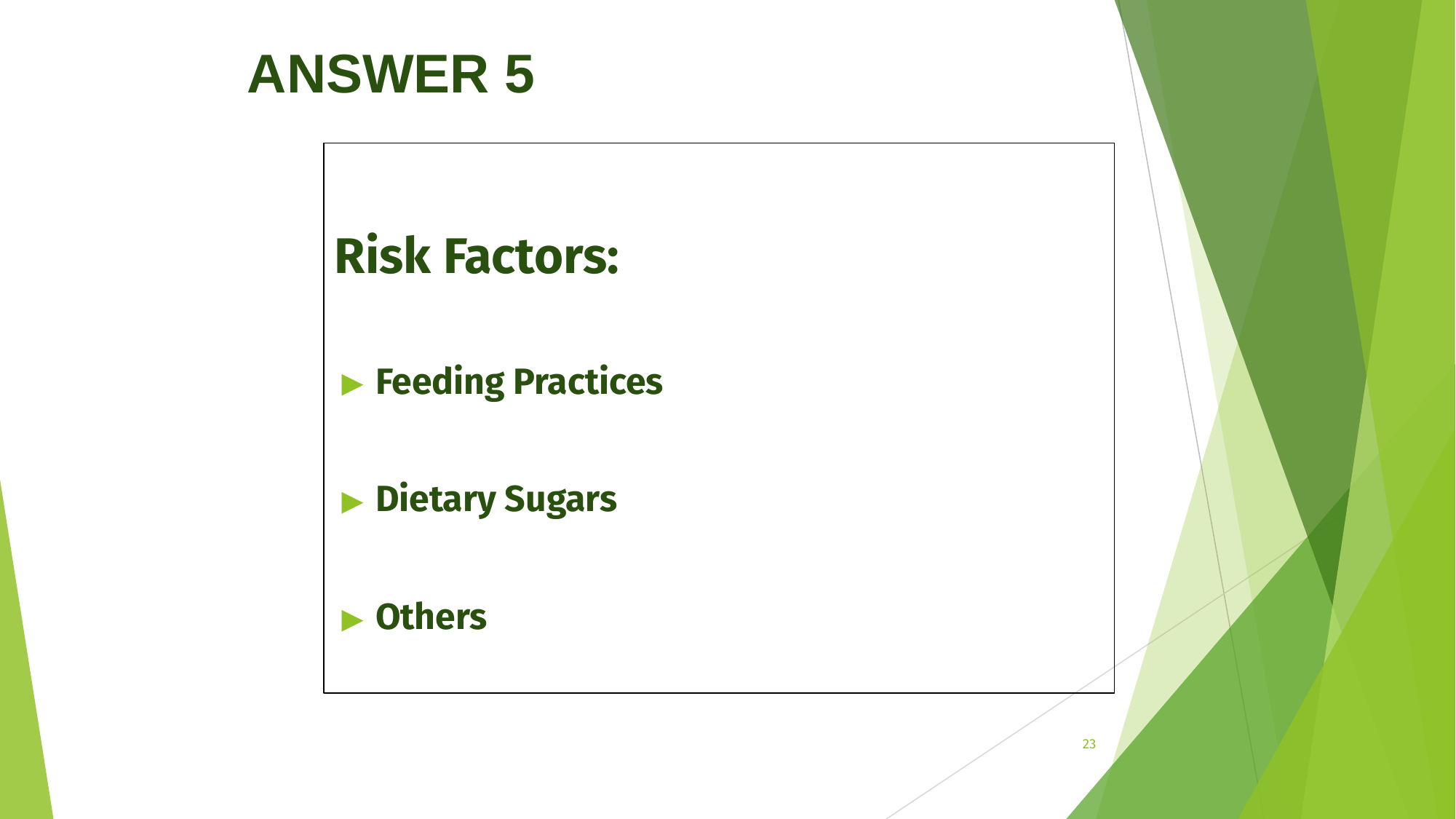

# ANSWER 5

Risk Factors:

Feeding Practices

Dietary Sugars

Others

23